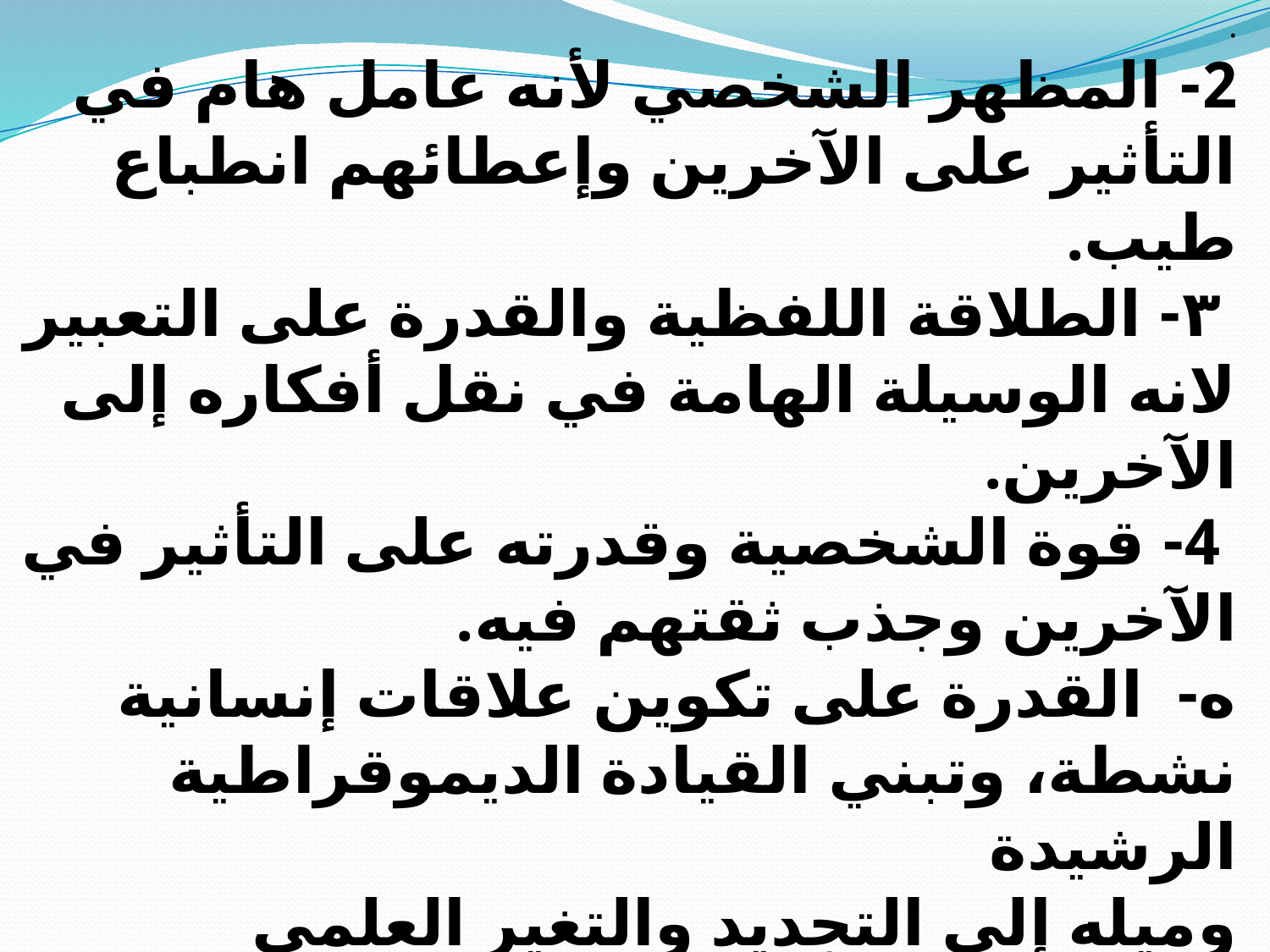

.
2- المظهر الشخصي لأنه عامل هام في التأثير على الآخرين وإعطائهم انطباع طيب.
 ۳- الطلاقة اللفظية والقدرة على التعبير لانه الوسيلة الهامة في نقل أفكاره إلى الآخرين.
 4- قوة الشخصية وقدرته على التأثير في الآخرين وجذب ثقتهم فيه.
ه-  القدرة على تكوين علاقات إنسانية نشطة، وتبني القيادة الديموقراطية الرشيدة
وميله إلى التجديد والتغير العلمي المدروس.